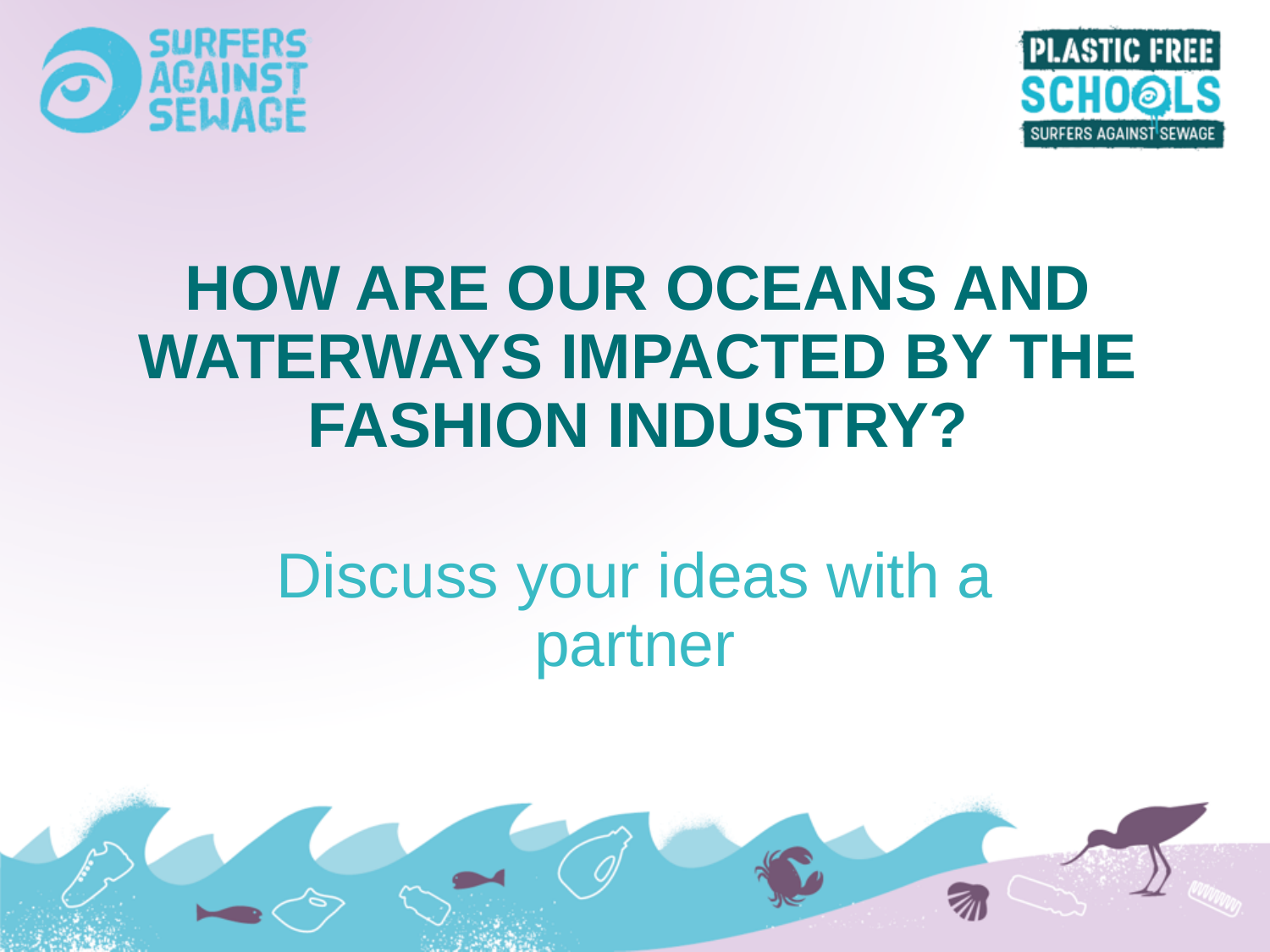

# HOW ARE OUR OCEANS AND WATERWAYS IMPACTED BY THE FASHION INDUSTRY?
Discuss your ideas with a partner